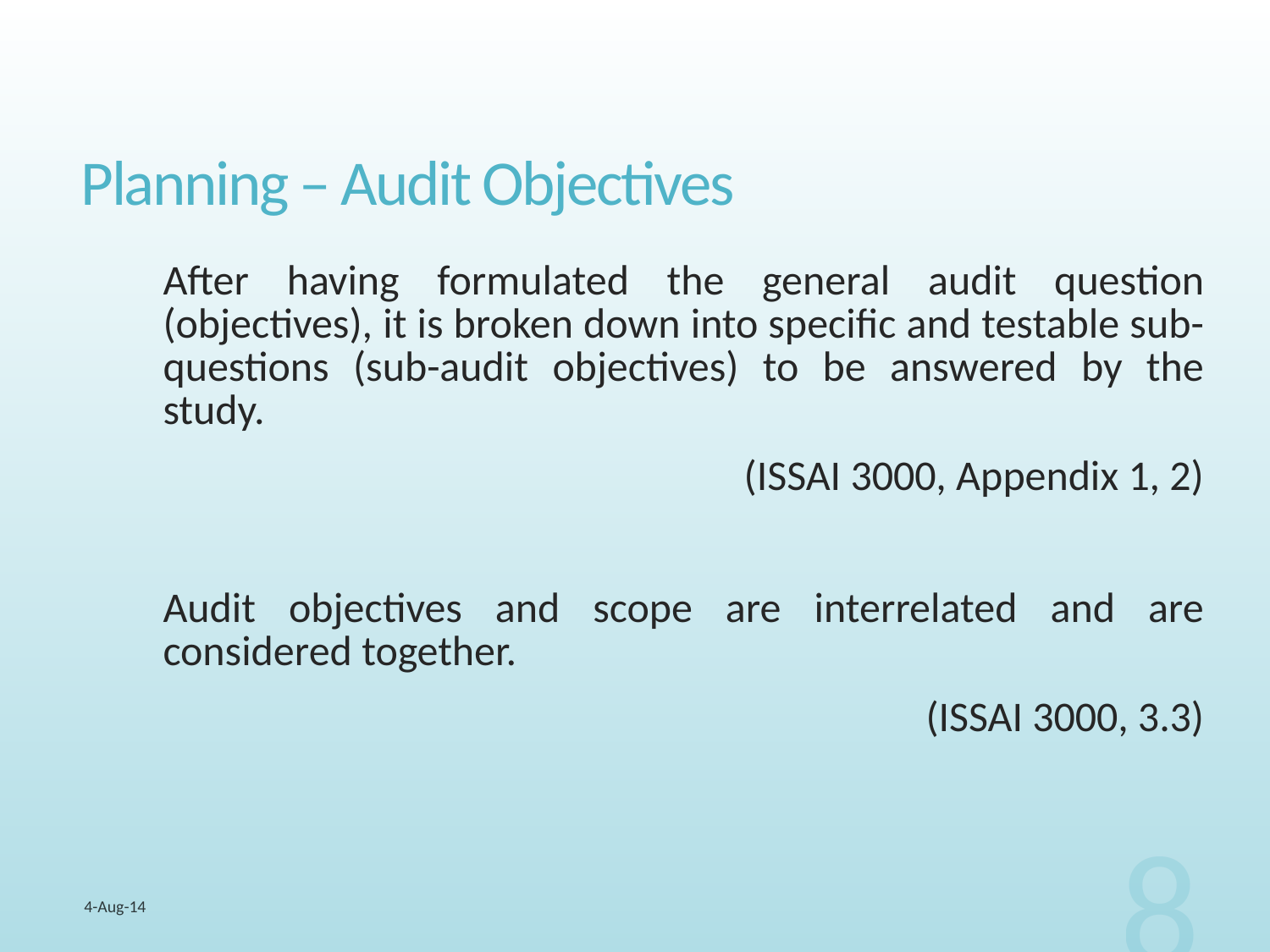

# Planning – Audit Objectives
After having formulated the general audit question (objectives), it is broken down into specific and testable sub-questions (sub-audit objectives) to be answered by the study.
(ISSAI 3000, Appendix 1, 2)

Audit objectives and scope are interrelated and are considered together.
(ISSAI 3000, 3.3)
8
4-Aug-14